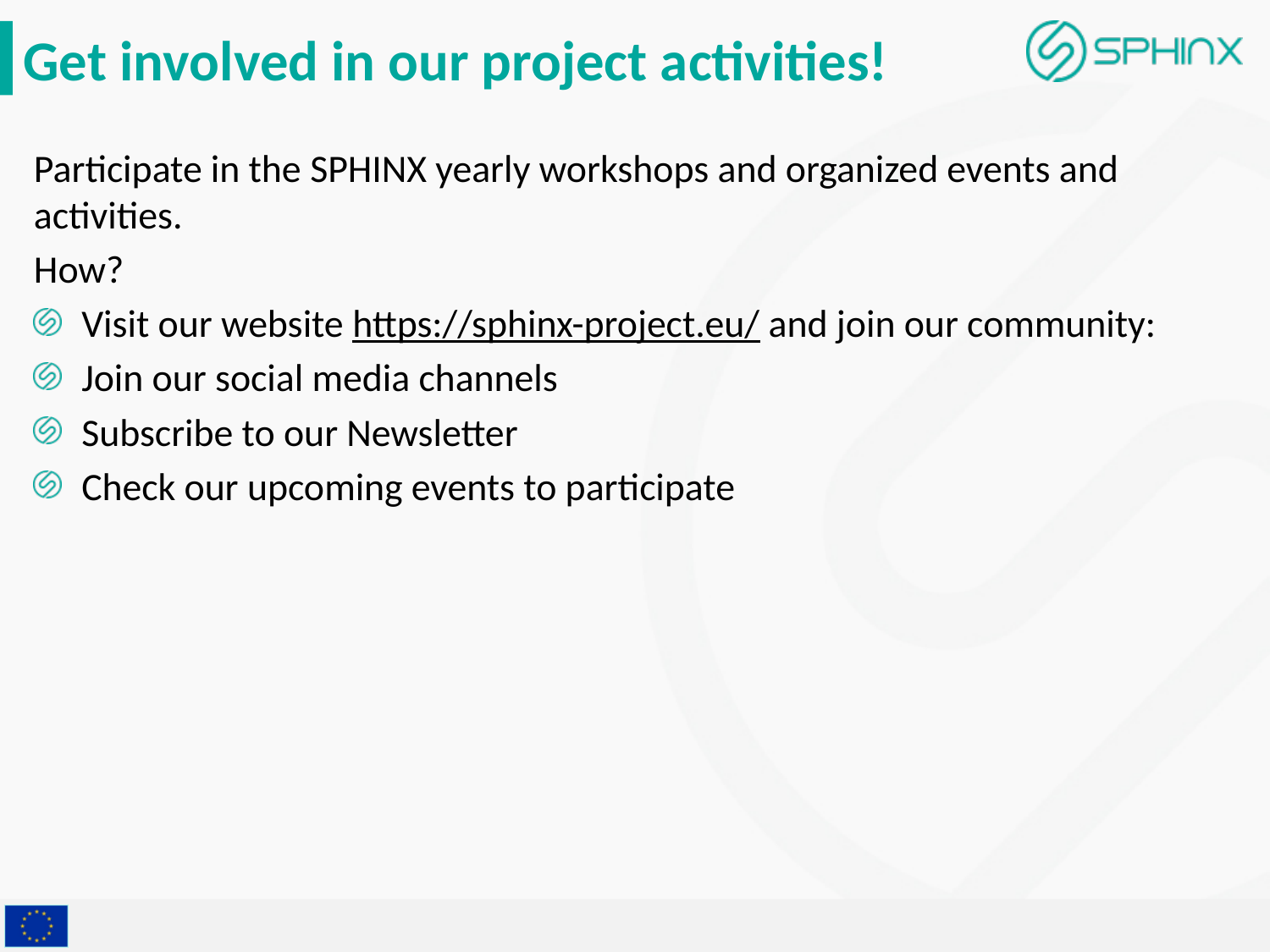

# Get involved in our project activities!
Participate in the SPHINX yearly workshops and organized events and activities.
How?
Visit our website https://sphinx-project.eu/ and join our community:
Join our social media channels
Subscribe to our Newsletter
Check our upcoming events to participate